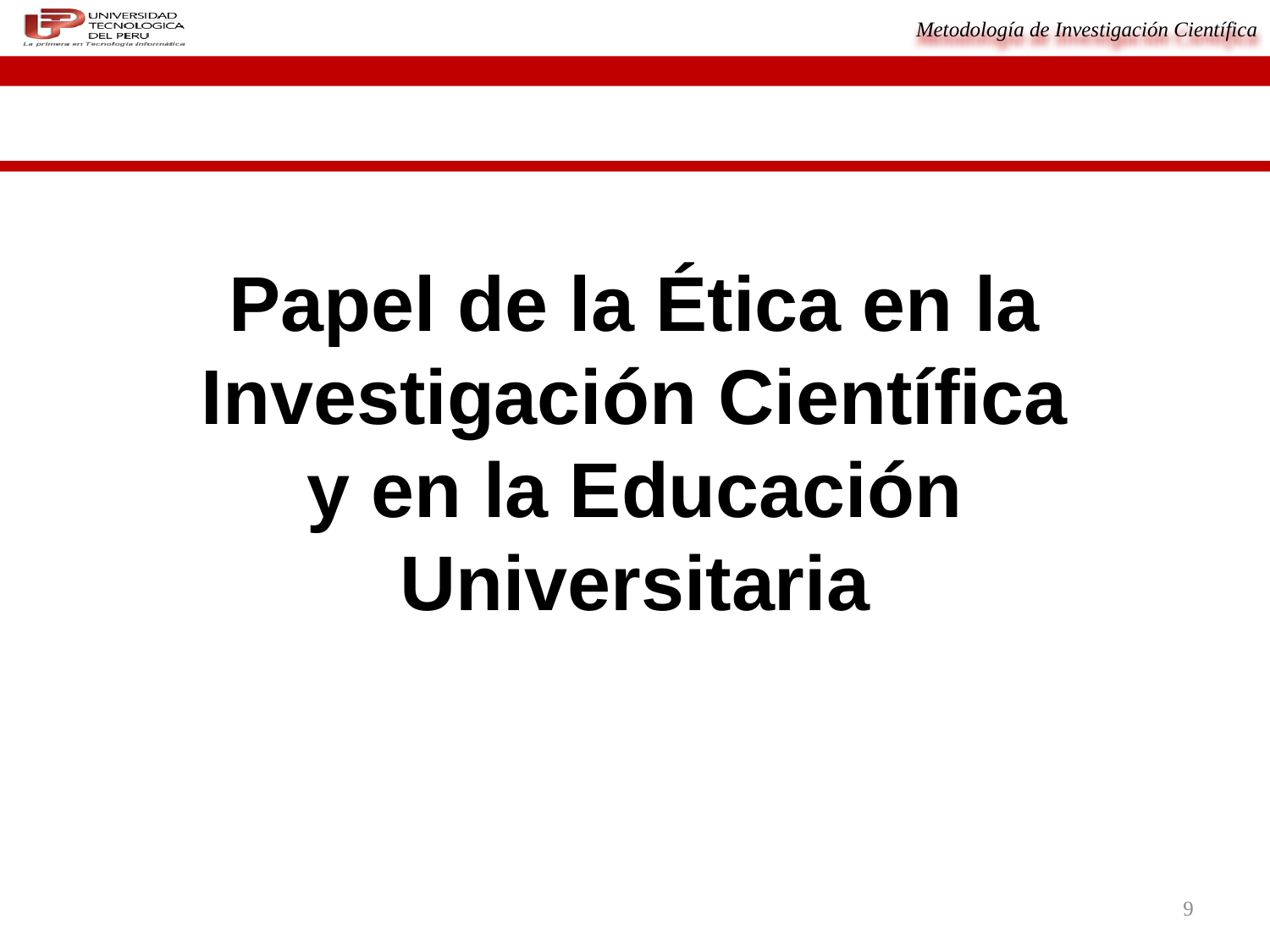

# Papel de la Ética en la Investigación Científica y en la Educación Universitaria
9